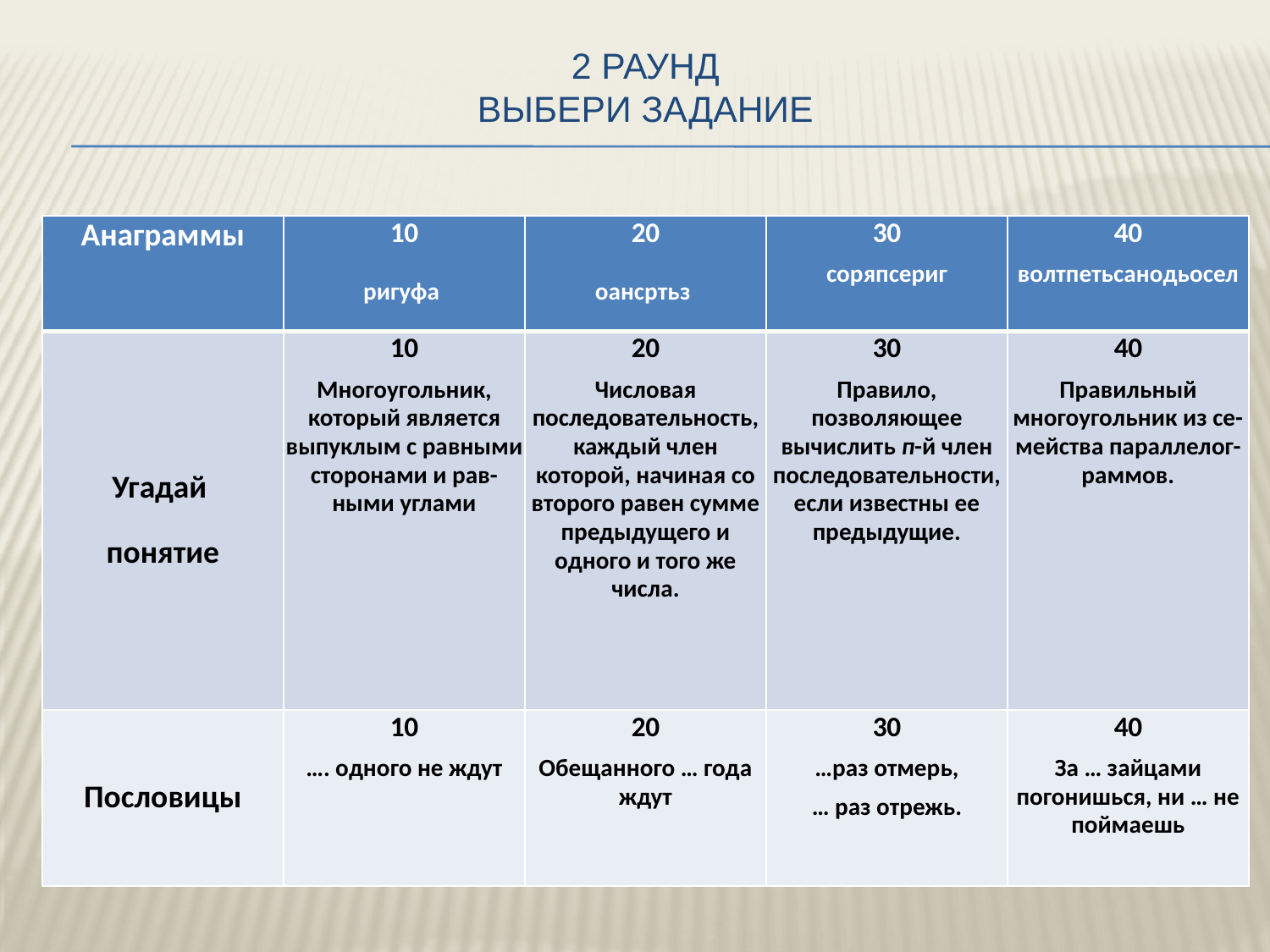

# 2 раунд Выбери задание
| Анаграммы | 10 ригуфа | 20 оансртьз | 30 соряпсериг | 40 волтпетьсанодьосел |
| --- | --- | --- | --- | --- |
| Угадай понятие | 10 Многоугольник, который является выпуклым с равными сторонами и рав-ными углами | 20 Числовая последовательность, каждый член которой, начиная со второго равен сумме предыдущего и одного и того же числа. | 30 Правило, позволяющее вычислить п-й член последовательности, если известны ее предыдущие. | 40 Правильный многоугольник из се-мейства параллелог-раммов. |
| Пословицы | 10 …. одного не ждут | 20 Обещанного … года ждут | 30 …раз отмерь, … раз отрежь. | 40 За … зайцами погонишься, ни … не поймаешь |